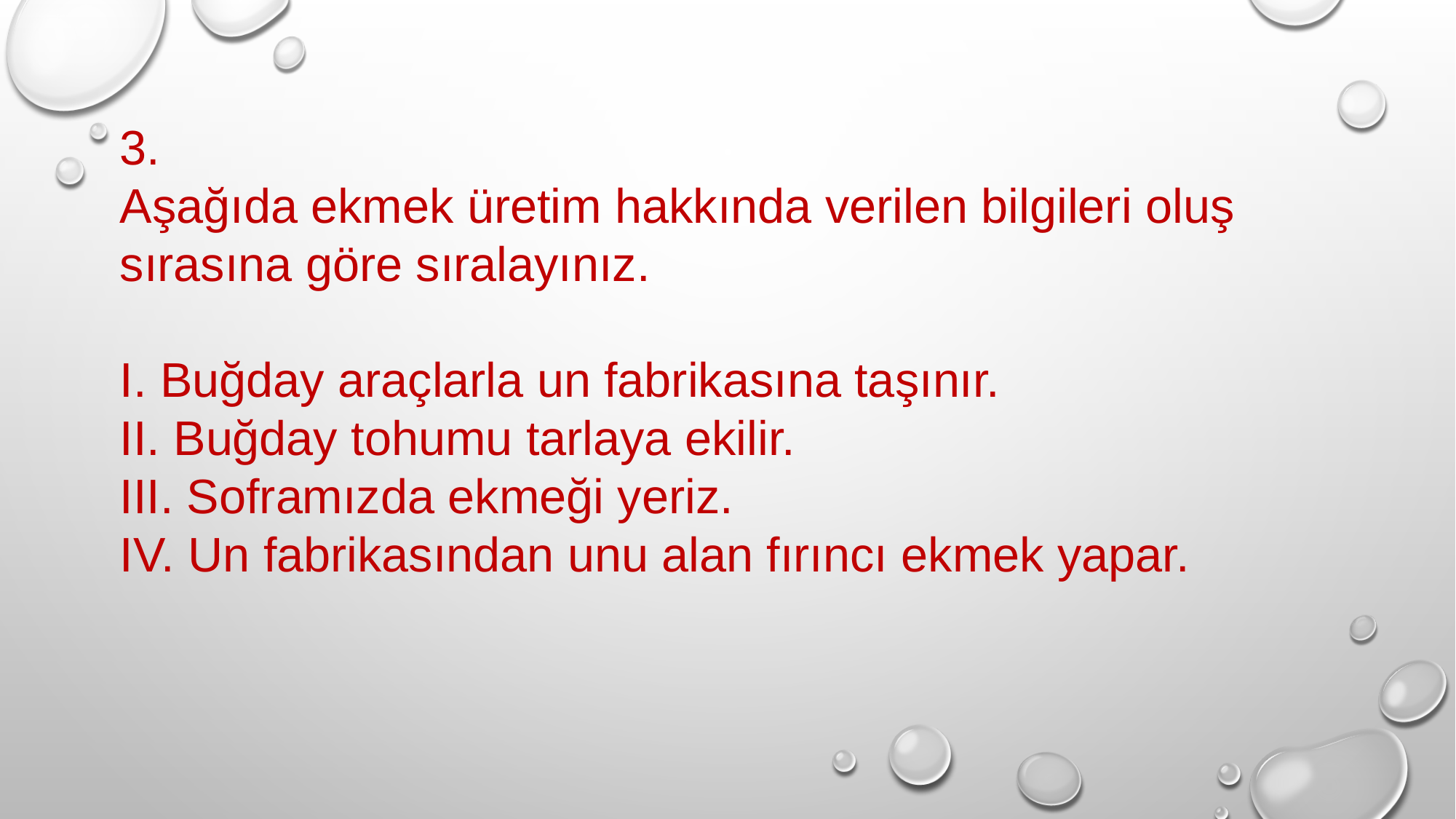

3.
Aşağıda ekmek üretim hakkında verilen bilgileri oluş sırasına göre sıralayınız.

I. Buğday araçlarla un fabrikasına taşınır.
II. Buğday tohumu tarlaya ekilir.
III. Soframızda ekmeği yeriz.
IV. Un fabrikasından unu alan fırıncı ekmek yapar.